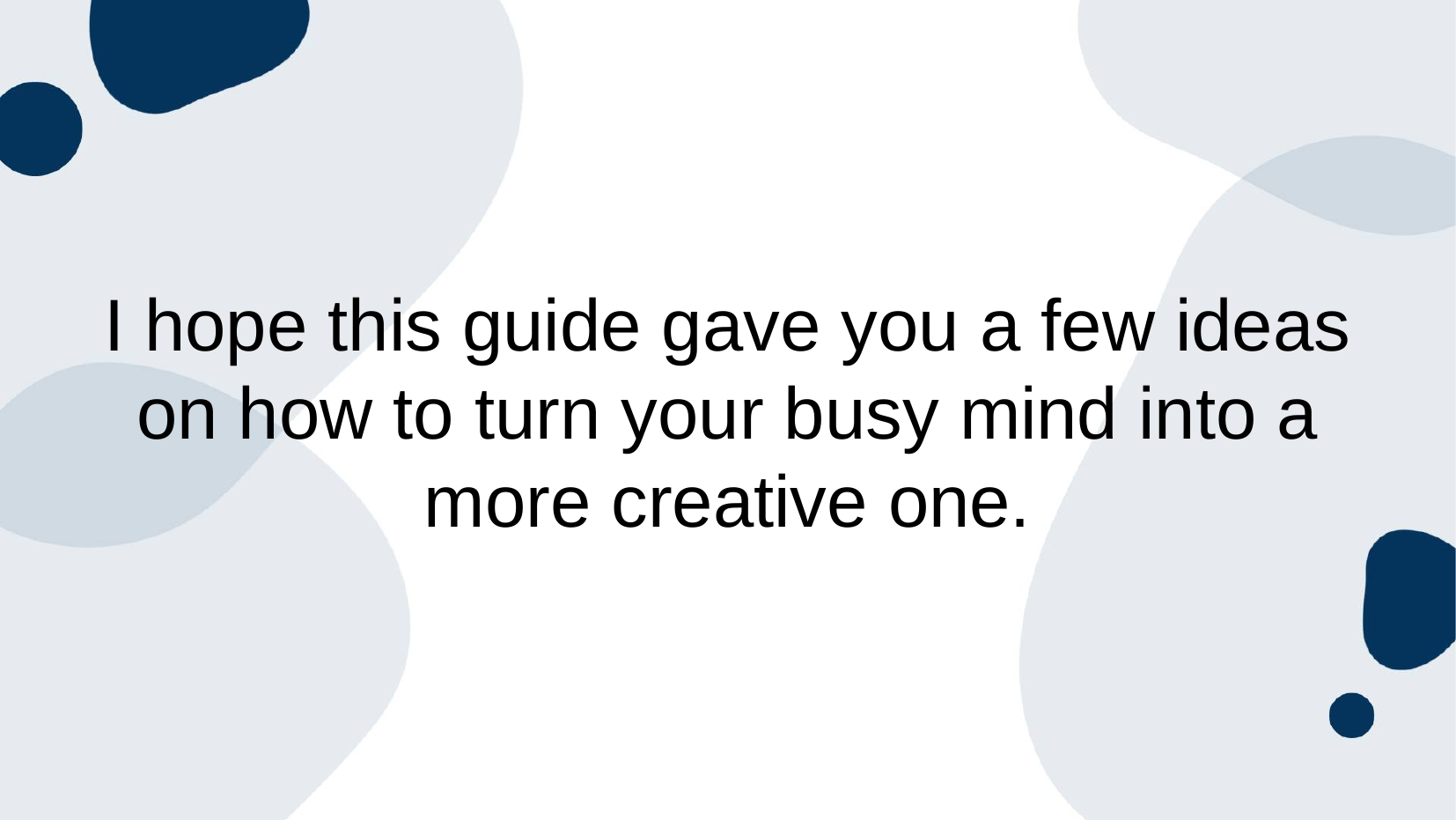

I hope this guide gave you a few ideas on how to turn your busy mind into a more creative one.